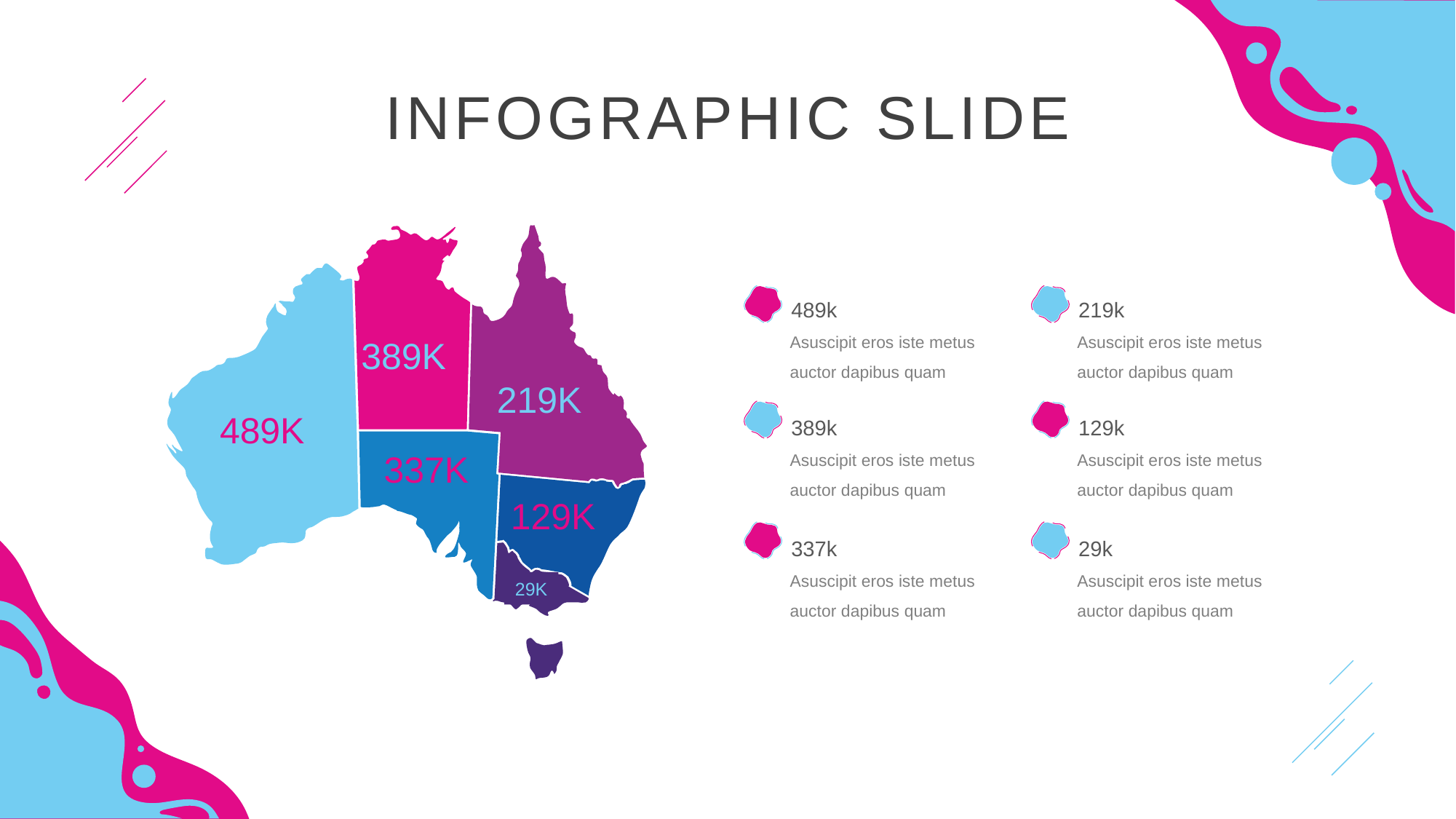

INFOGRAPHIC SLIDE

489k
219k

Asuscipit eros iste metus auctor dapibus quam
Asuscipit eros iste metus auctor dapibus quam
389K
219K

389k
129k
489K

Asuscipit eros iste metus auctor dapibus quam
Asuscipit eros iste metus auctor dapibus quam
337K

129K

337k
29k

Asuscipit eros iste metus auctor dapibus quam
Asuscipit eros iste metus auctor dapibus quam
29K